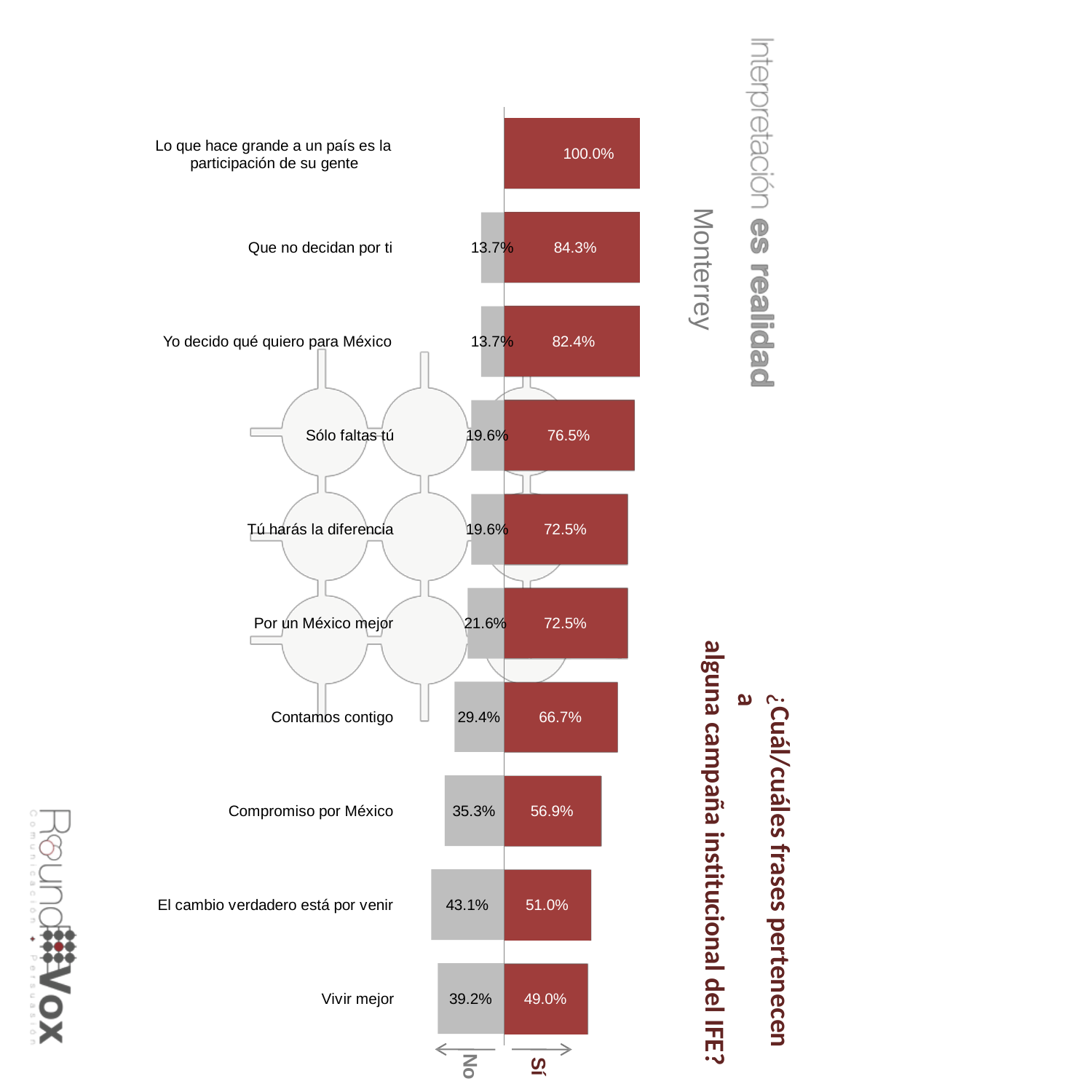

Lo que hace grande a un país es la participación de su gente
100.0%
Monterrey

Que no decidan por ti
13.7%
84.3%

Yo decido qué quiero para México
13.7%
82.4%

Sólo faltas tú
19.6%
76.5%

Tú harás la diferencia
19.6%
72.5%

Por un México mejor
21.6%
72.5%
¿Cuál/cuáles frases pertenecen a
alguna campaña institucional del IFE?

Contamos contigo
29.4%
66.7%

Compromiso por México
35.3%
56.9%

El cambio verdadero está por venir
43.1%
51.0%

Vivir mejor
39.2%
49.0%

No
Sí